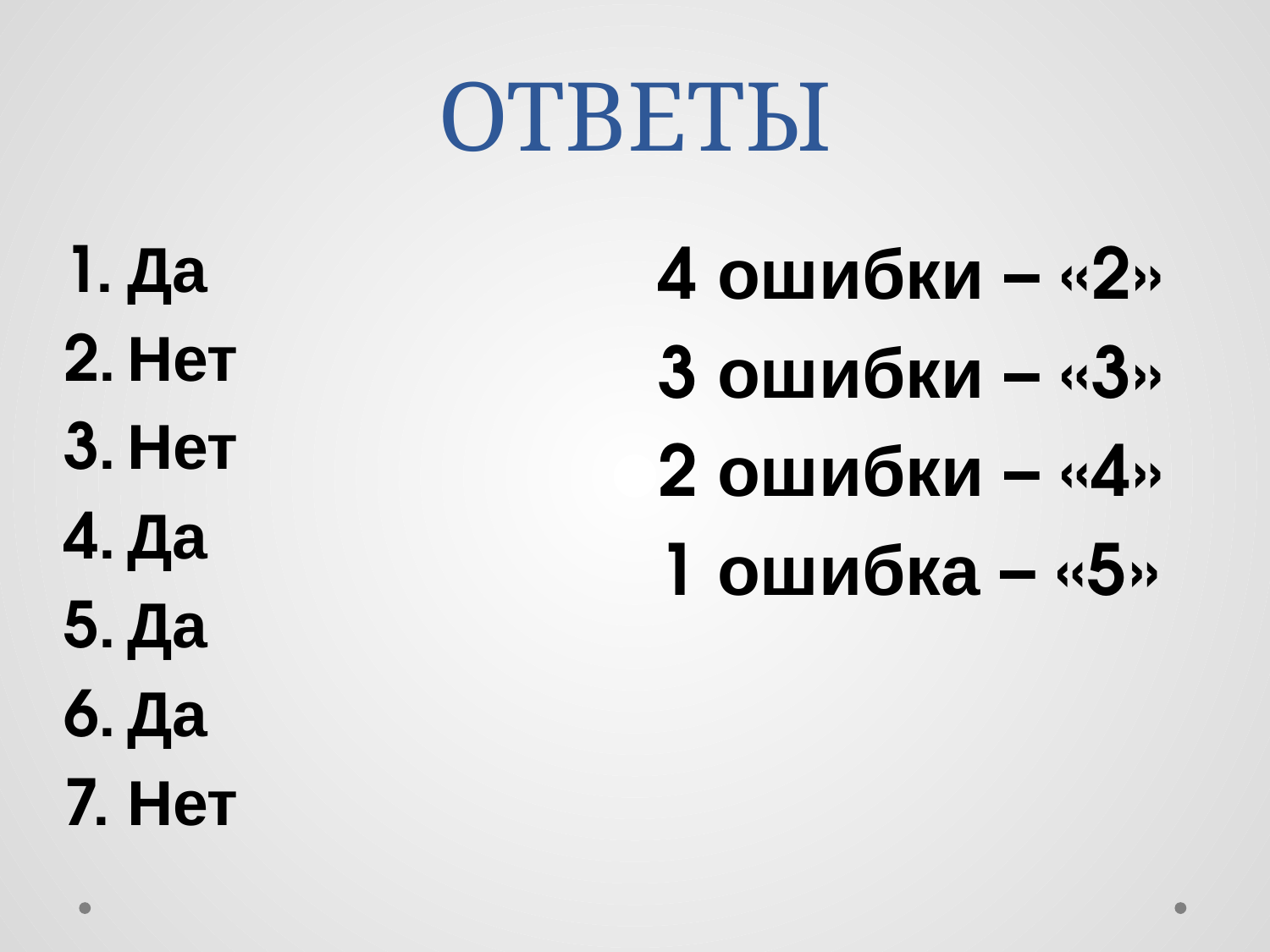

# ОТВЕТЫ
Да
Нет
Нет
Да
Да
Да
Нет

4 ошибки – «2»
3 ошибки – «3»
2 ошибки – «4»
1 ошибка – «5»